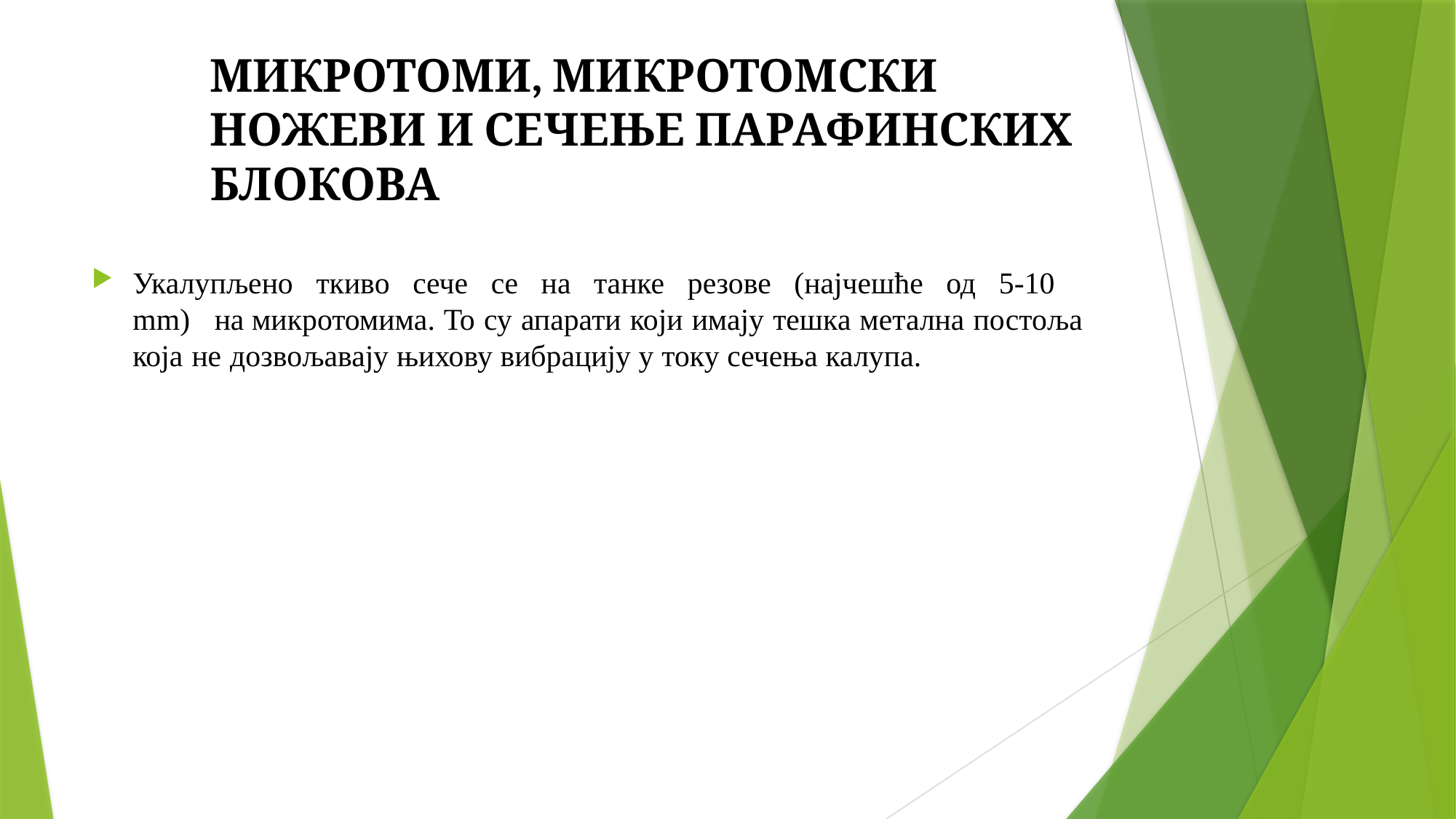

# МИКРОТОМИ, МИКРОТОМСКИ НОЖЕВИ И СЕЧЕЊЕ ПАРАФИНСКИХ БЛОКОВА
Укалупљено   ткиво   сече   се   на   танке   резове   (најчешће   од   5-10   mm)   на микротомима. То су апарати који имају тешка метална постоља која не дозвољавају њихову вибрацију у току сечења калупа.